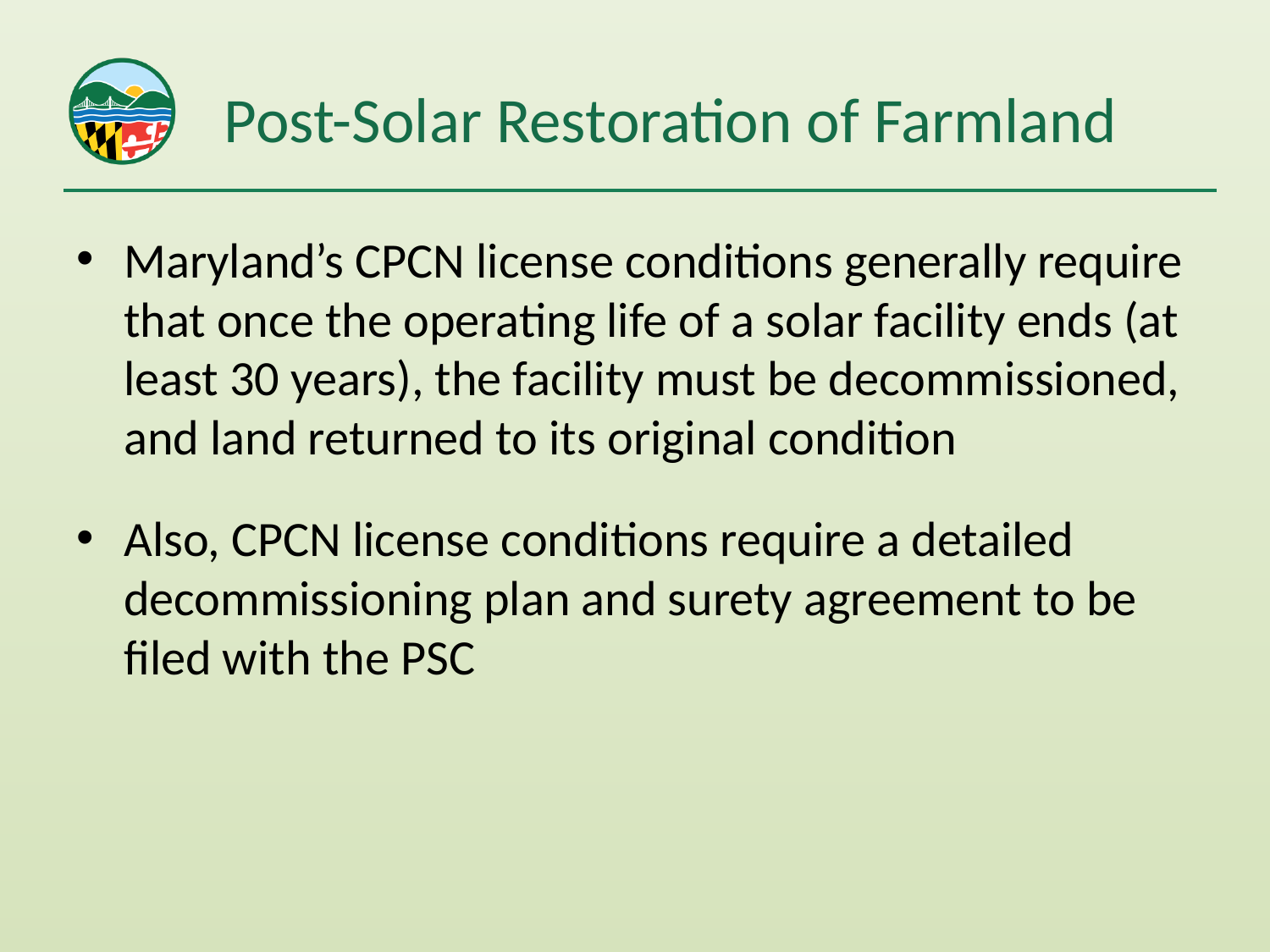

# Post-Solar Restoration of Farmland
Maryland’s CPCN license conditions generally require that once the operating life of a solar facility ends (at least 30 years), the facility must be decommissioned, and land returned to its original condition
Also, CPCN license conditions require a detailed decommissioning plan and surety agreement to be filed with the PSC